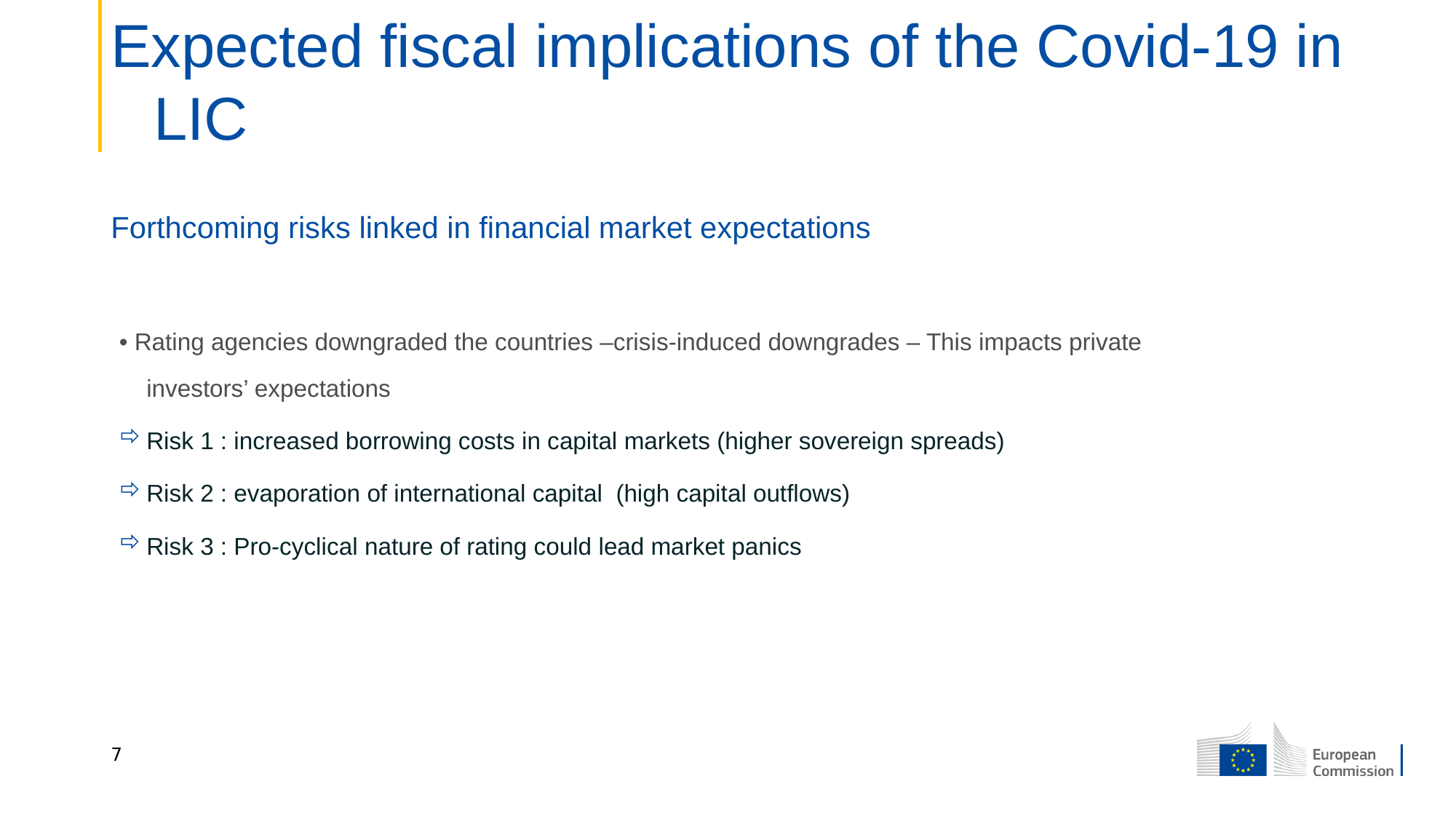

Expected fiscal implications of the Covid-19 in LIC
# Forthcoming risks linked in financial market expectations
• Rating agencies downgraded the countries –crisis-induced downgrades – This impacts private investors’ expectations
Risk 1 : increased borrowing costs in capital markets (higher sovereign spreads)
Risk 2 : evaporation of international capital  (high capital outflows)
Risk 3 : Pro-cyclical nature of rating could lead market panics

7